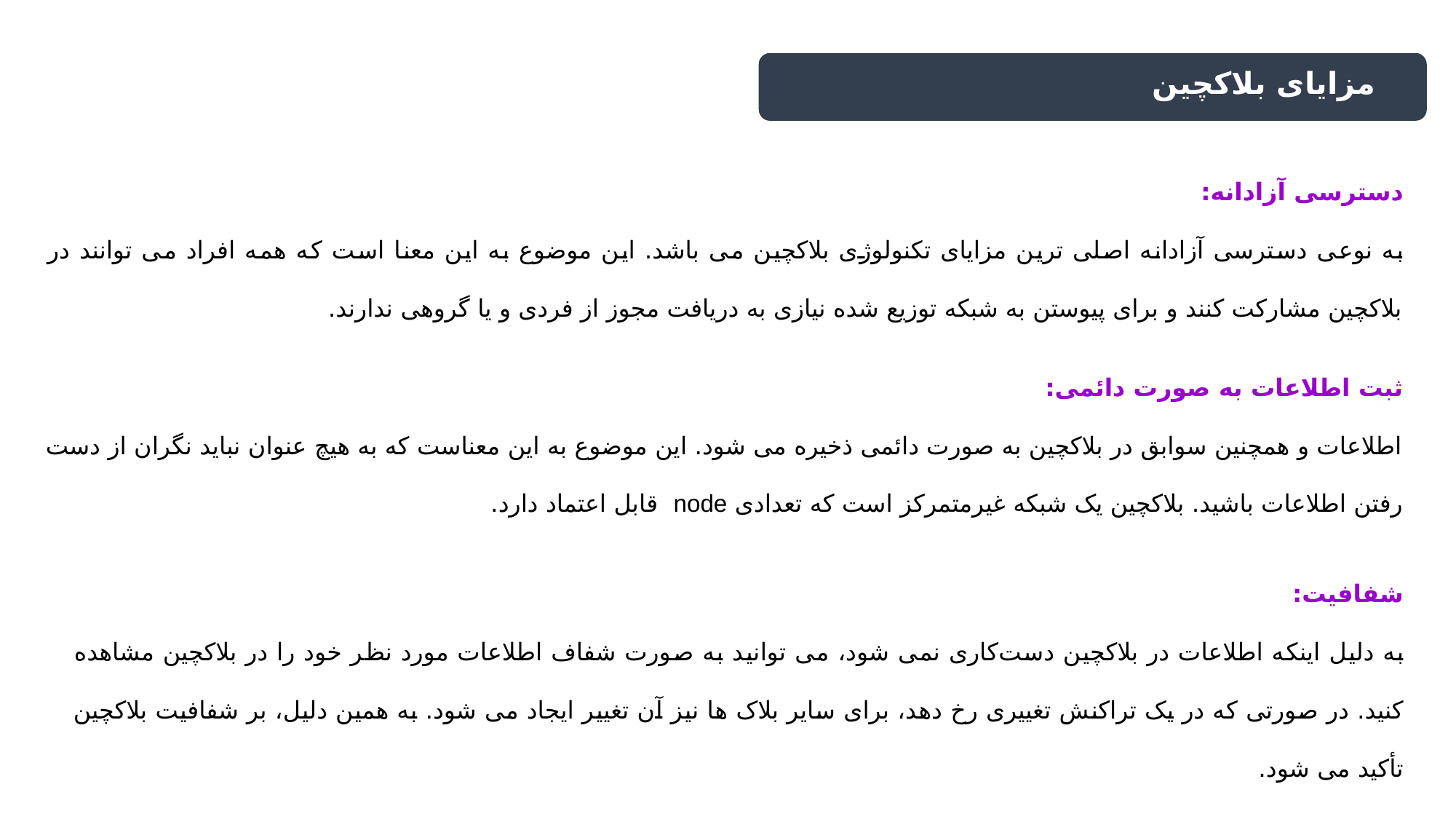

مزایای بلاکچین
دسترسی آزادانه:
به نوعی دسترسی آزادانه اصلی ترین مزایای تکنولوژی بلاکچین می باشد. این موضوع به این معنا است که همه افراد می توانند در بلاکچین مشارکت کنند و برای پیوستن به شبکه توزیع شده نیازی به دریافت مجوز از فردی و یا گروهی ندارند.
ثبت اطلاعات به صورت دائمی:
اطلاعات و همچنین سوابق در بلاکچین به صورت دائمی ذخیره می شود. این موضوع به این معناست که به هیچ عنوان نباید نگران از دست رفتن اطلاعات باشید. بلاکچین یک شبکه غیرمتمرکز است که تعدادی node  قابل اعتماد دارد.
شفافیت:
به دلیل اینکه اطلاعات در بلاکچین دست‌کاری نمی شود، می توانید به صورت شفاف اطلاعات مورد نظر خود را در بلاکچین مشاهده کنید. در صورتی که در یک تراکنش تغییری رخ دهد، برای سایر بلاک ها نیز آن تغییر ایجاد می شود. به همین دلیل، بر شفافیت بلاکچین تأکید می شود.